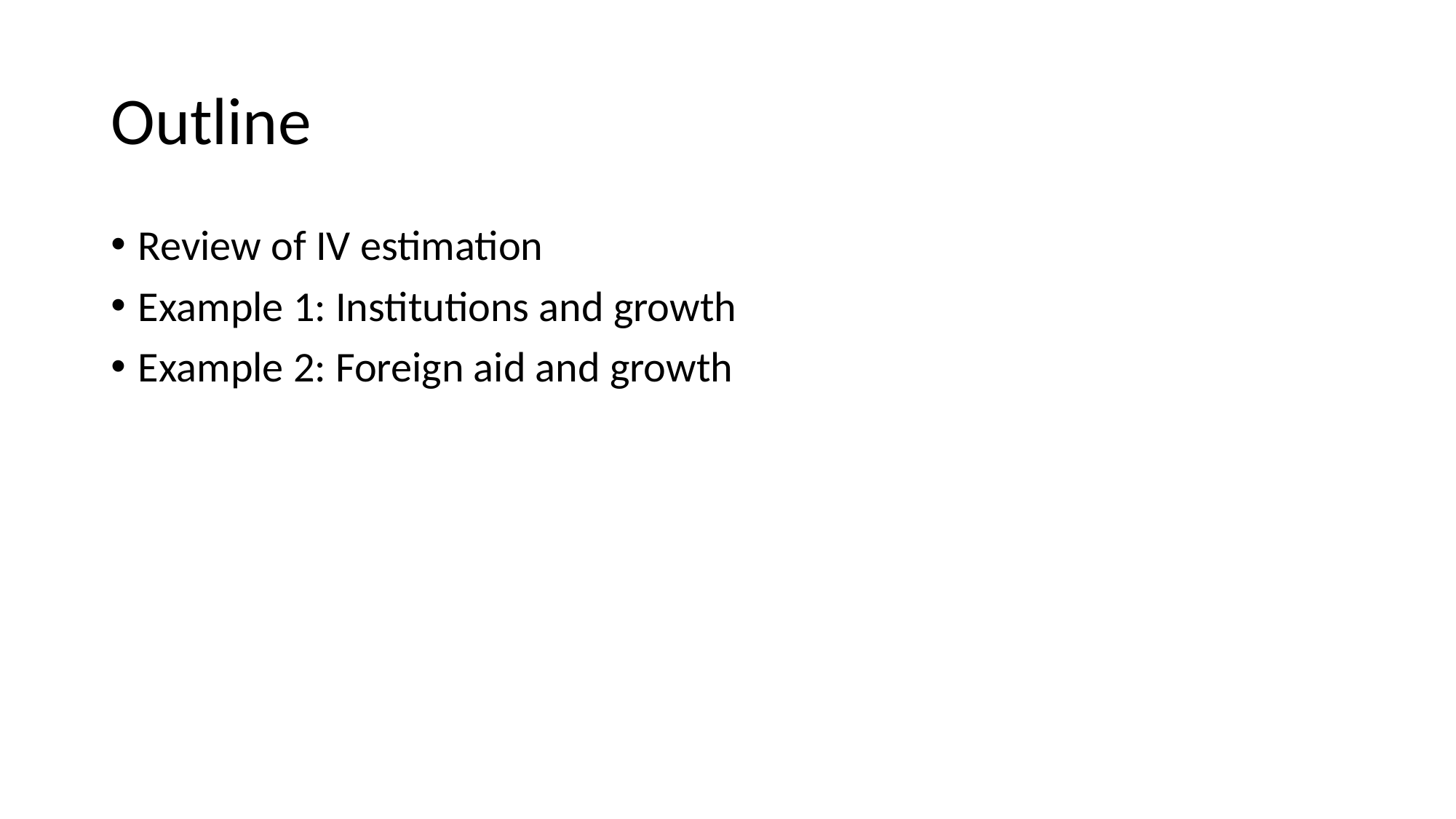

# Outline
Review of IV estimation
Example 1: Institutions and growth
Example 2: Foreign aid and growth